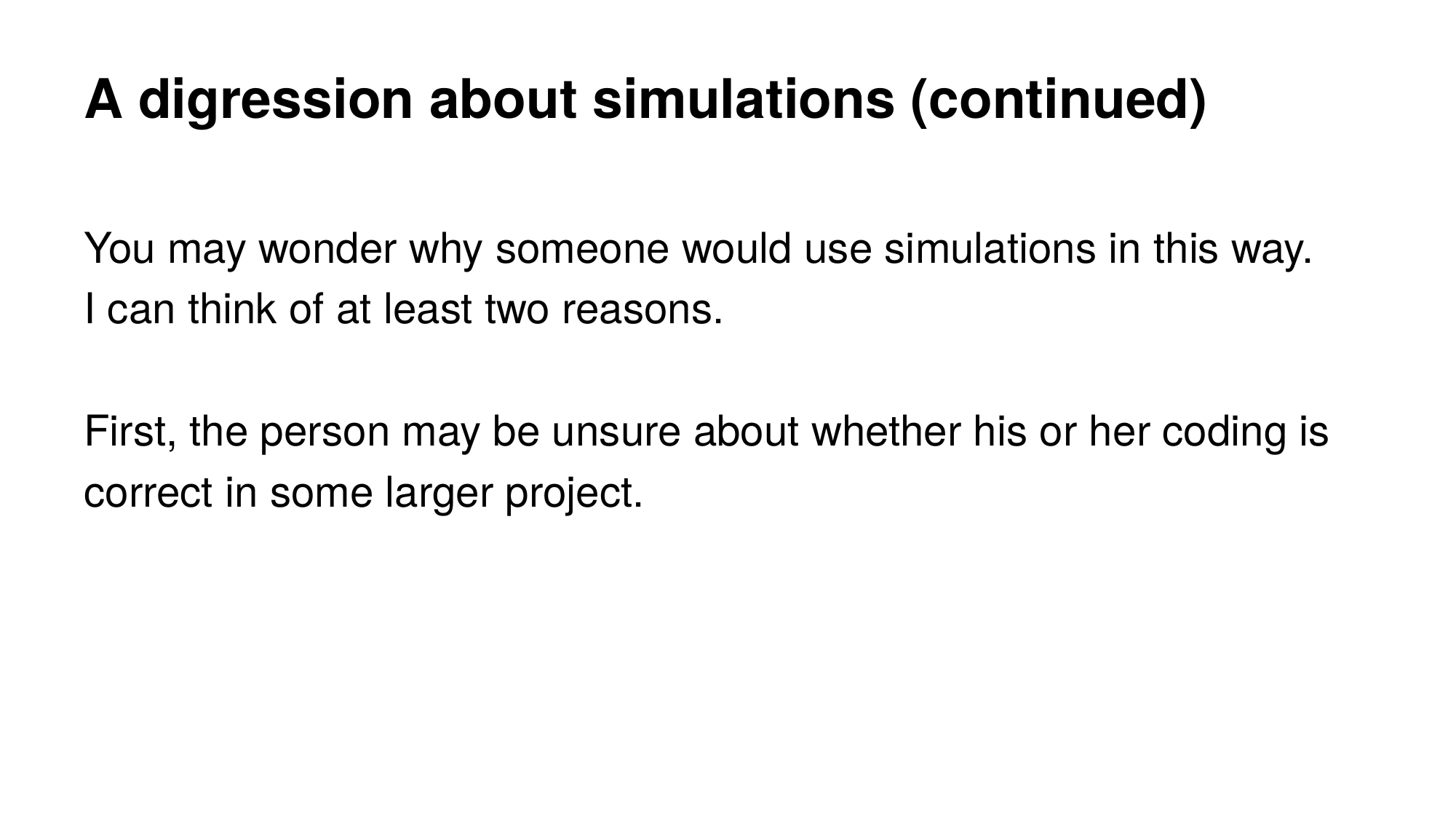

# A digression about simulations (continued)
You may wonder why someone would use simulations in this way.  I can think of at least two reasons.

First, the person may be unsure about whether his or her coding is correct in some larger project.